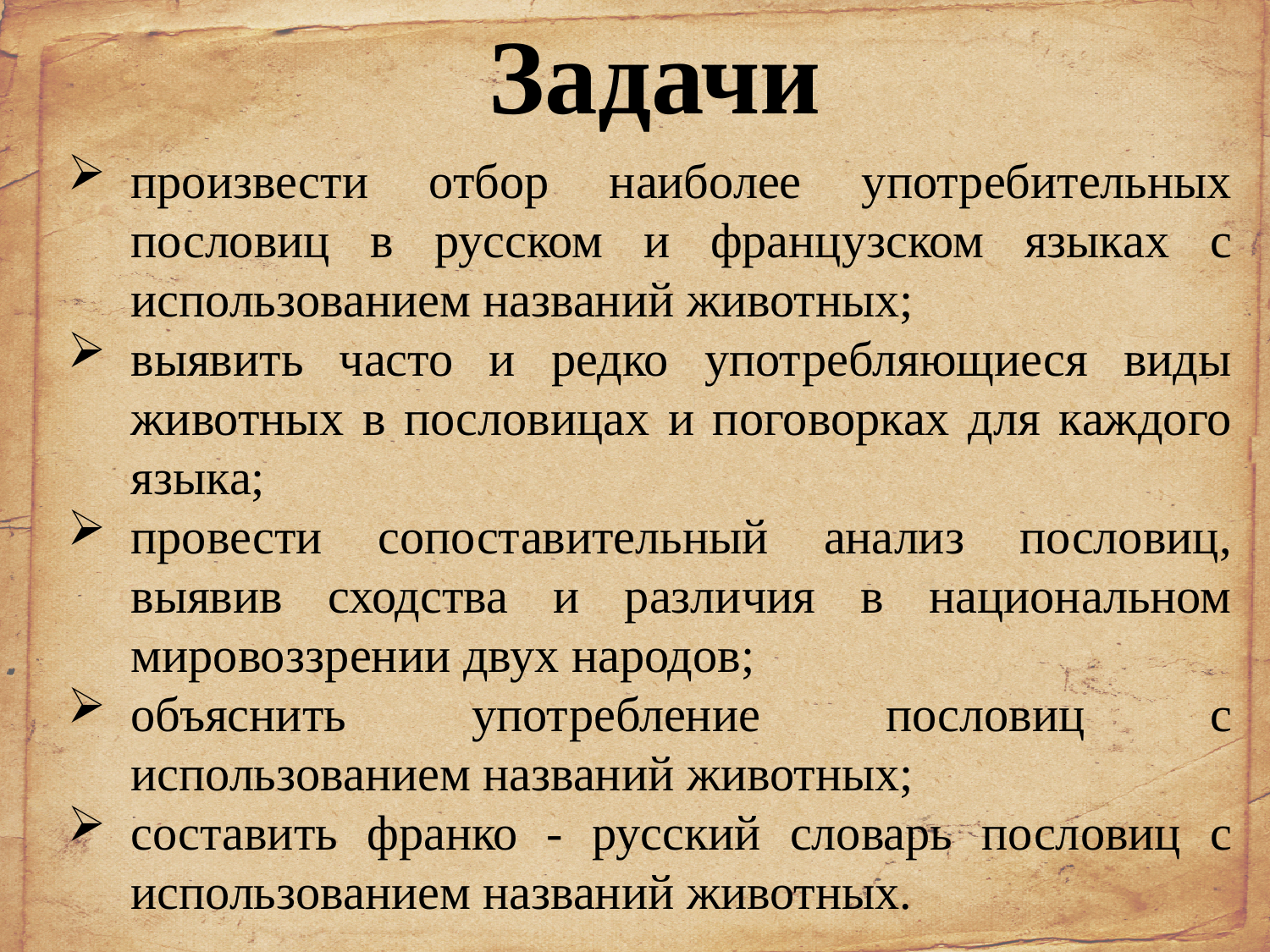

Задачи
произвести отбор наиболее употребительных пословиц в русском и французском языках с использованием названий животных;
выявить часто и редко употребляющиеся виды животных в пословицах и поговорках для каждого языка;
провести сопоставительный анализ пословиц, выявив сходства и различия в национальном мировоззрении двух народов;
объяснить употребление пословиц с использованием названий животных;
составить франко - русский словарь пословиц с использованием названий животных.